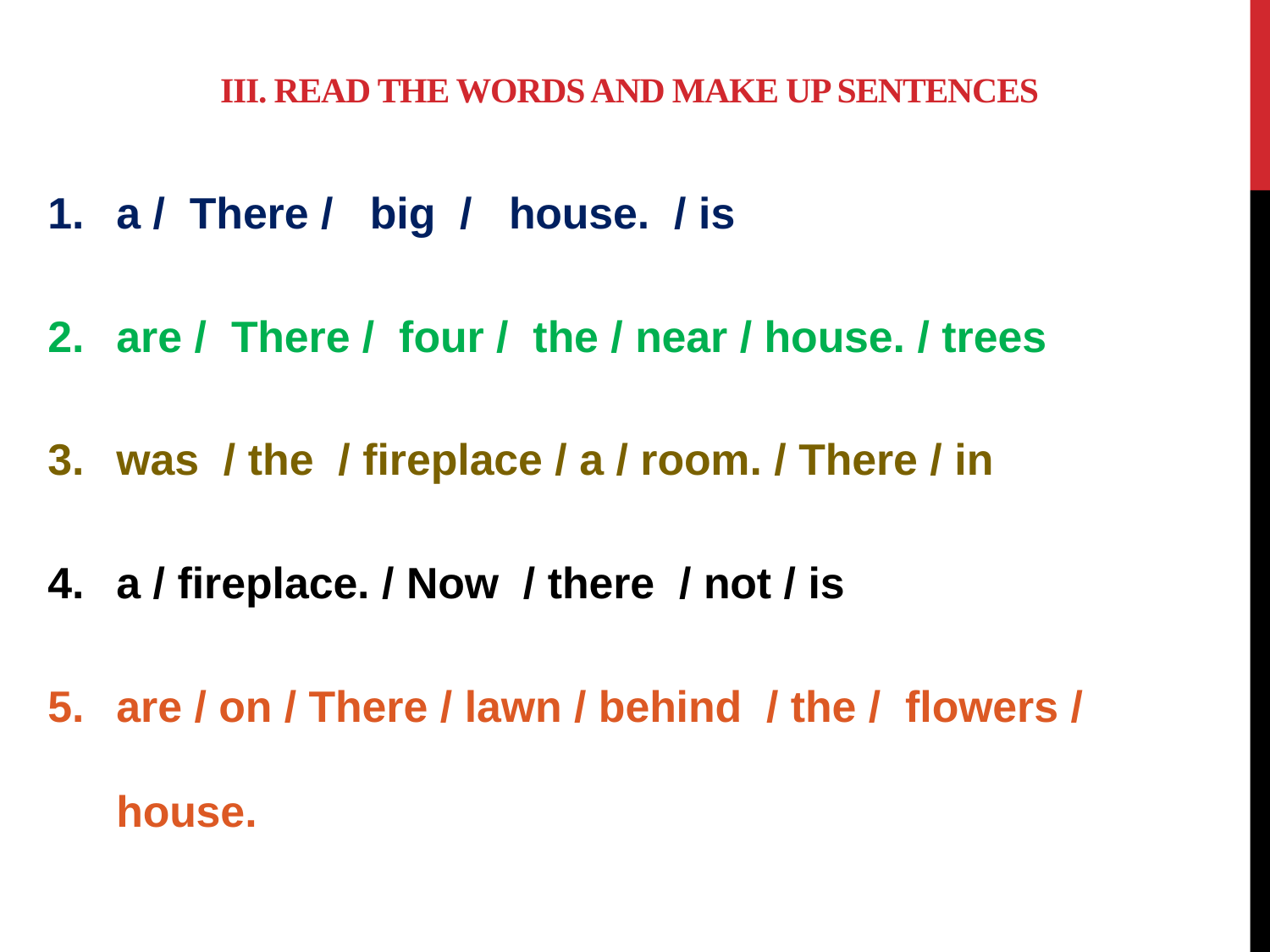

# III. Read the words and make up sentences
a /  There /   big  /   house.  / is
are /  There /  four /  the / near / house. / trees
was  / the  / fireplace / a / room. / There / in
a / fireplace. / Now  / there  / not / is
are / on / There / lawn / behind  / the /  flowers / house.